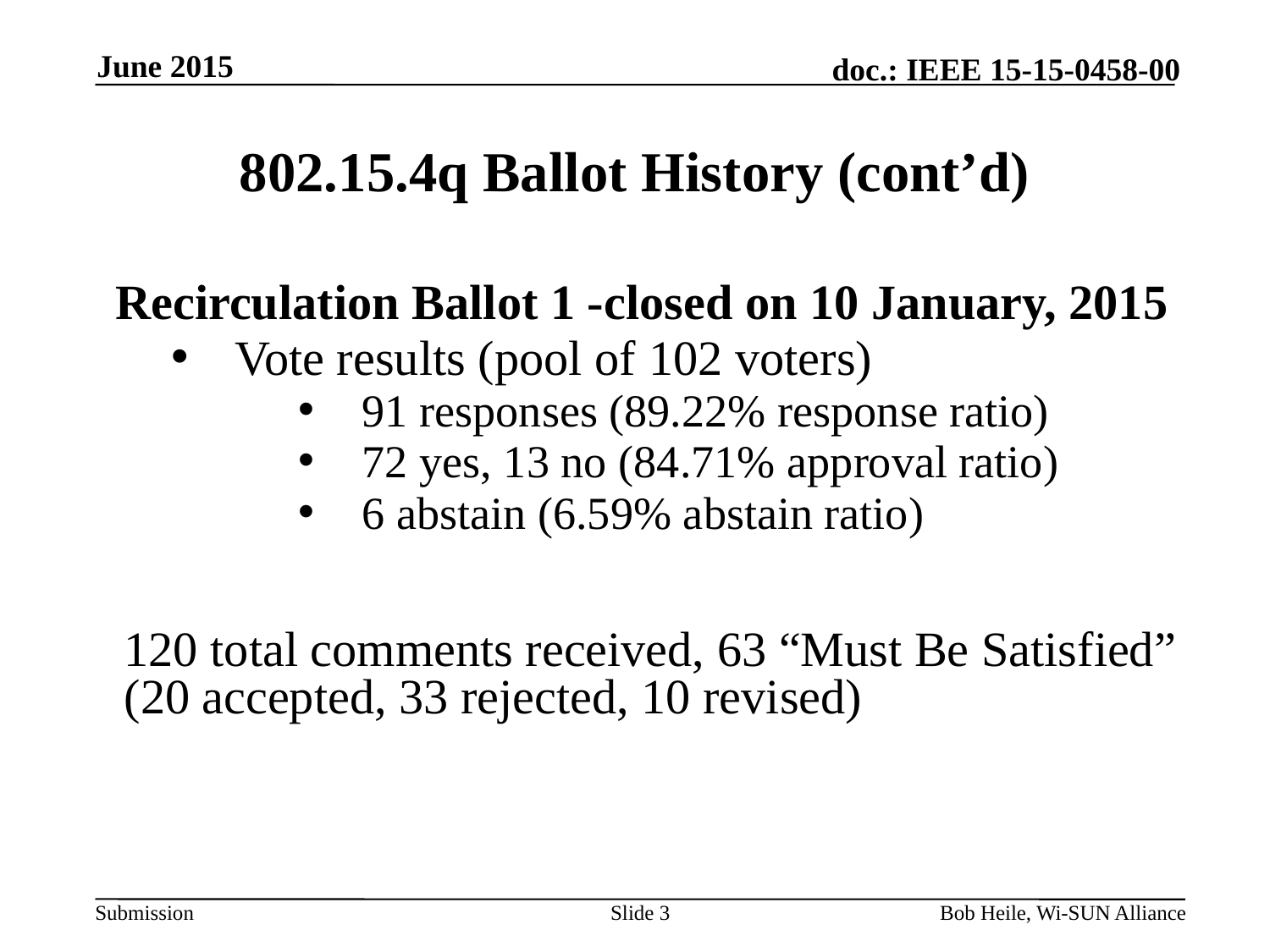

June 2015
# 802.15.4q Ballot History (cont’d)
Recirculation Ballot 1 -closed on 10 January, 2015
Vote results (pool of 102 voters)
91 responses (89.22% response ratio)
72 yes, 13 no (84.71% approval ratio)
6 abstain (6.59% abstain ratio)

120 total comments received, 63 “Must Be Satisfied” (20 accepted, 33 rejected, 10 revised)
Slide 3
Bob Heile, Wi-SUN Alliance